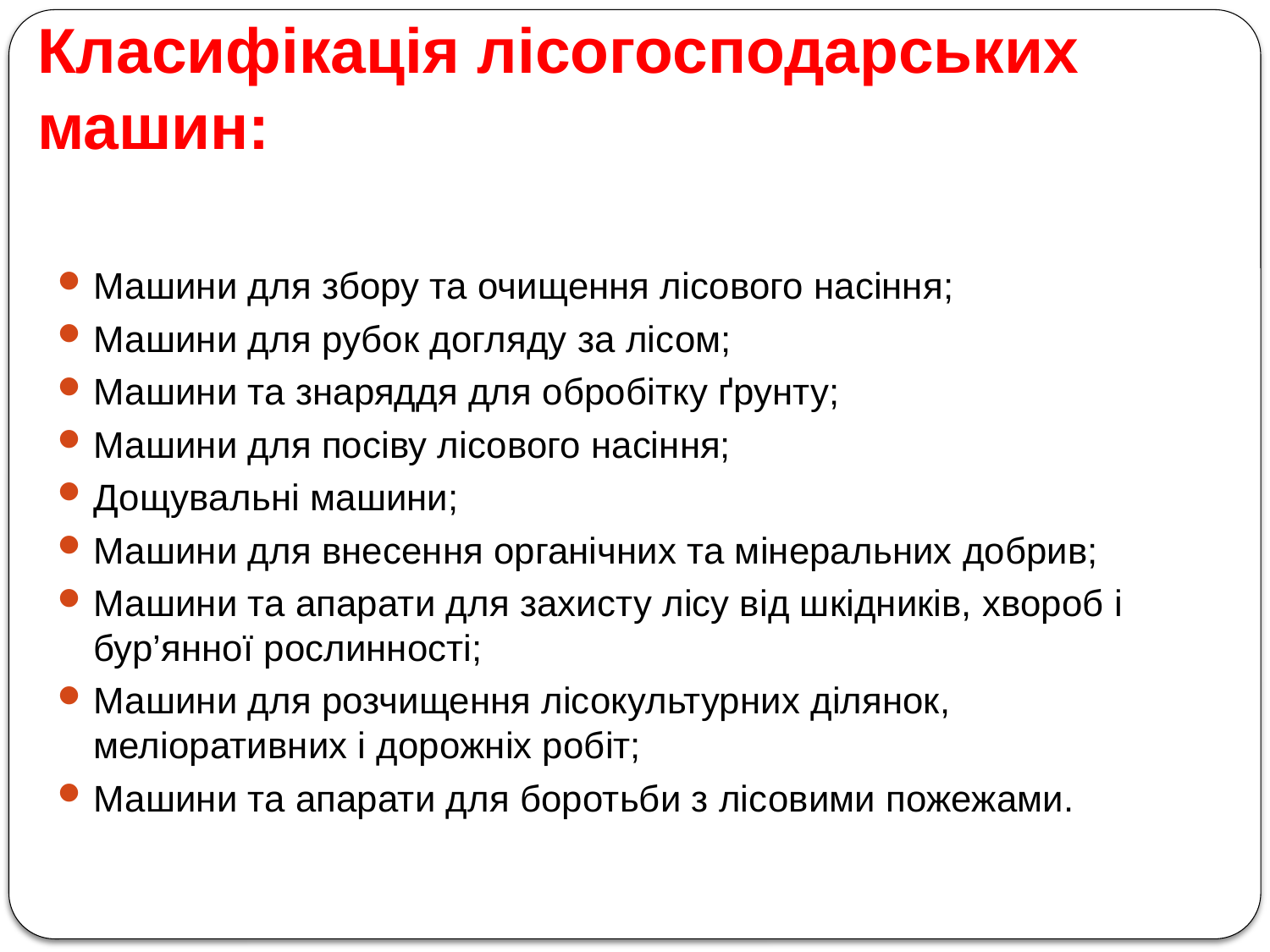

# Класифікація лісогосподарських машин:
Машини для збору та очищення лісового насіння;
Машини для рубок догляду за лісом;
Машини та знаряддя для обробітку ґрунту;
Машини для посіву лісового насіння;
Дощувальні машини;
Машини для внесення органічних та мінеральних добрив;
Машини та апарати для захисту лісу від шкідників, хвороб і бур’янної рослинності;
Машини для розчищення лісокультурних ділянок, меліоративних і дорожніх робіт;
Машини та апарати для боротьби з лісовими пожежами.